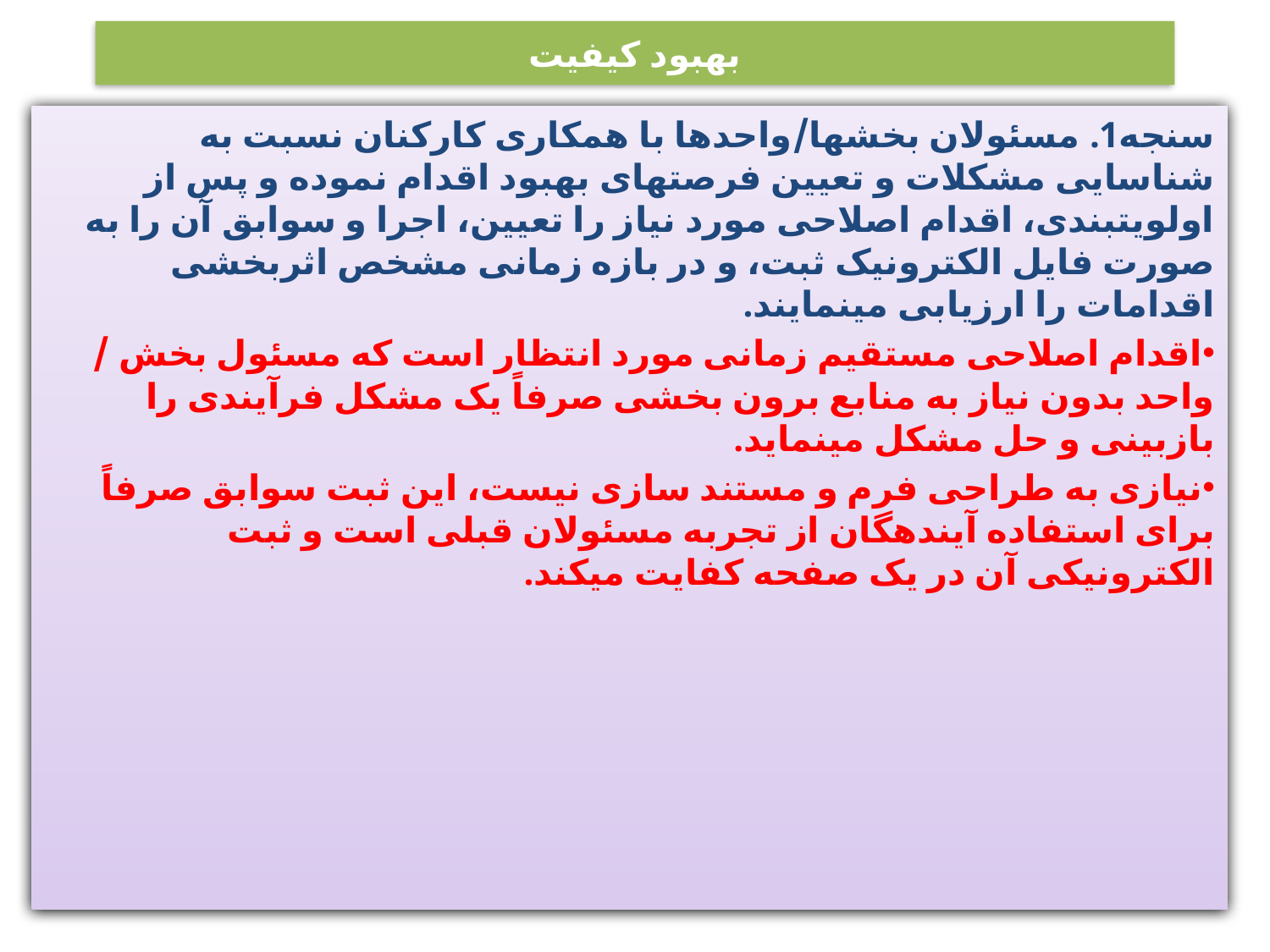

# بهبود کيفيت
سنجه1. مسئولان بخش‏ها/واحدها با همکاری کارکنان نسبت به شناسایی مشکلات و تعیین فرصت‏های بهبود اقدام نموده و پس از اولویت‏بندی، اقدام اصلاحی مورد نیاز را تعیین، اجرا و سوابق آن را به صورت فایل الکترونیک ثبت، و در بازه زمانی مشخص اثربخشی اقدامات را ارزیابی می‏نمایند.
اقدام اصلاحی مستقیم زمانی مورد انتظار است که مسئول بخش / واحد بدون نیاز به منابع برون بخشی صرفاً یک مشکل فرآیندی را بازبینی و حل مشکل می‏نماید.
نیازی به طراحی فرم و مستند سازی نیست، این ثبت سوابق صرفاً برای استفاده آینده‏گان از تجربه مسئولان قبلی است و ثبت الکترونیکی آن در یک صفحه کفایت میکند.